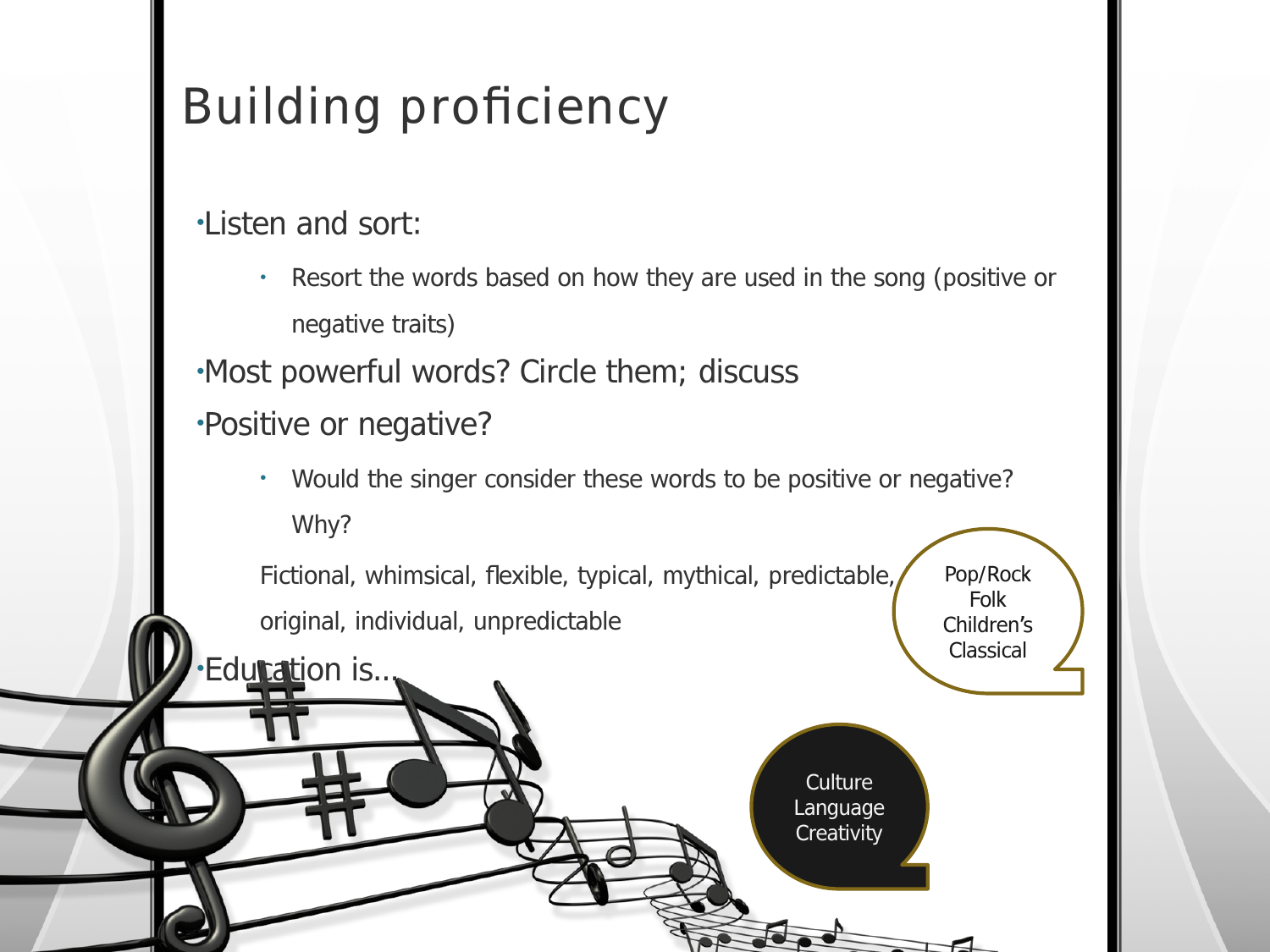

# Building proficiency
Listen and sort:
Resort the words based on how they are used in the song (positive or negative traits)
Most powerful words? Circle them; discuss
Positive or negative?
Would the singer consider these words to be positive or negative? Why?
Fictional, whimsical, flexible, typical, mythical, predictable, traditional, original, individual, unpredictable
Education is…

Pop/Rock
Folk
Children’s
Classical
Culture
Language
Creativity